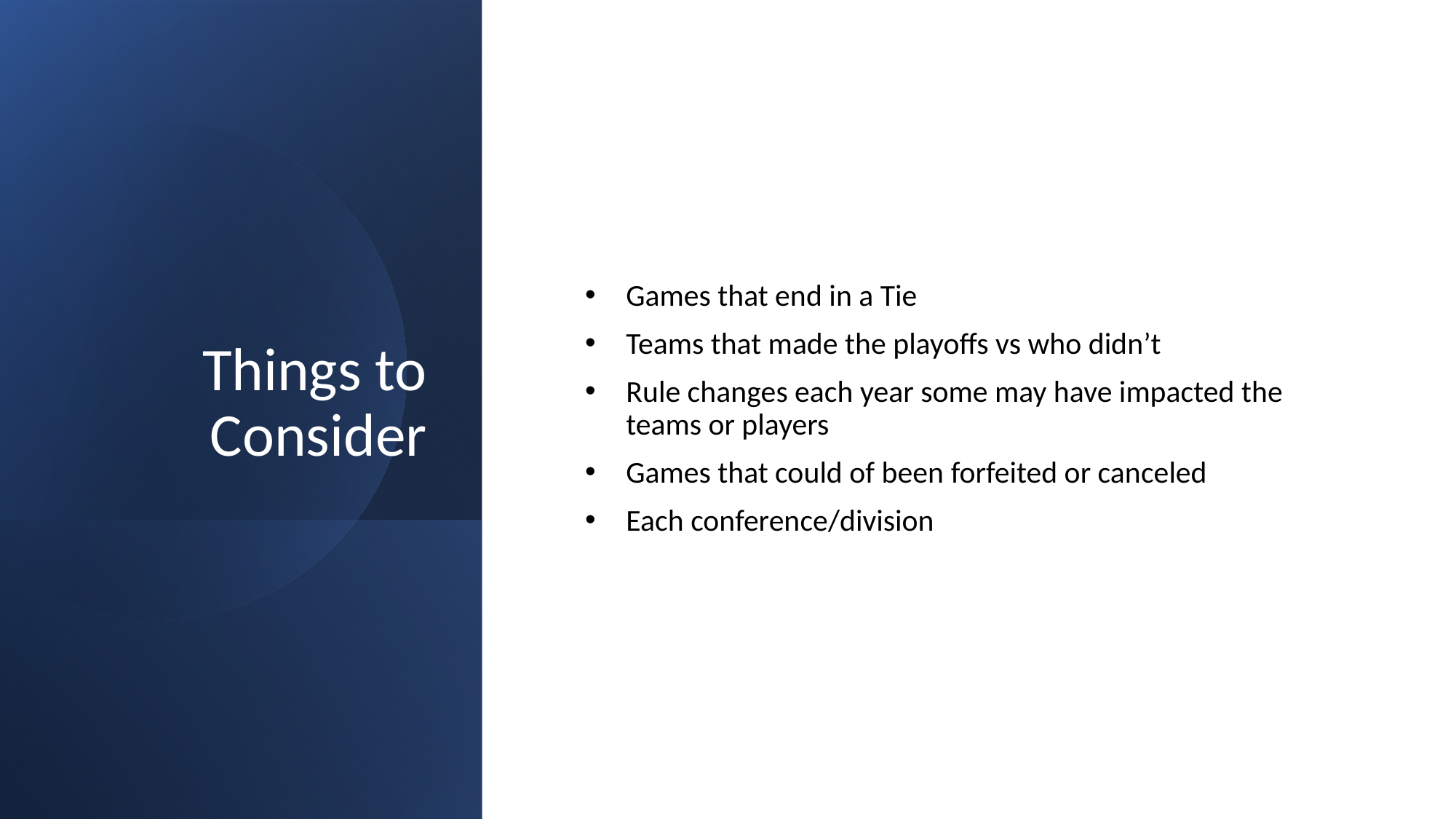

# Things to Consider
Games that end in a Tie
Teams that made the playoffs vs who didn’t
Rule changes each year some may have impacted the teams or players
Games that could of been forfeited or canceled
Each conference/division